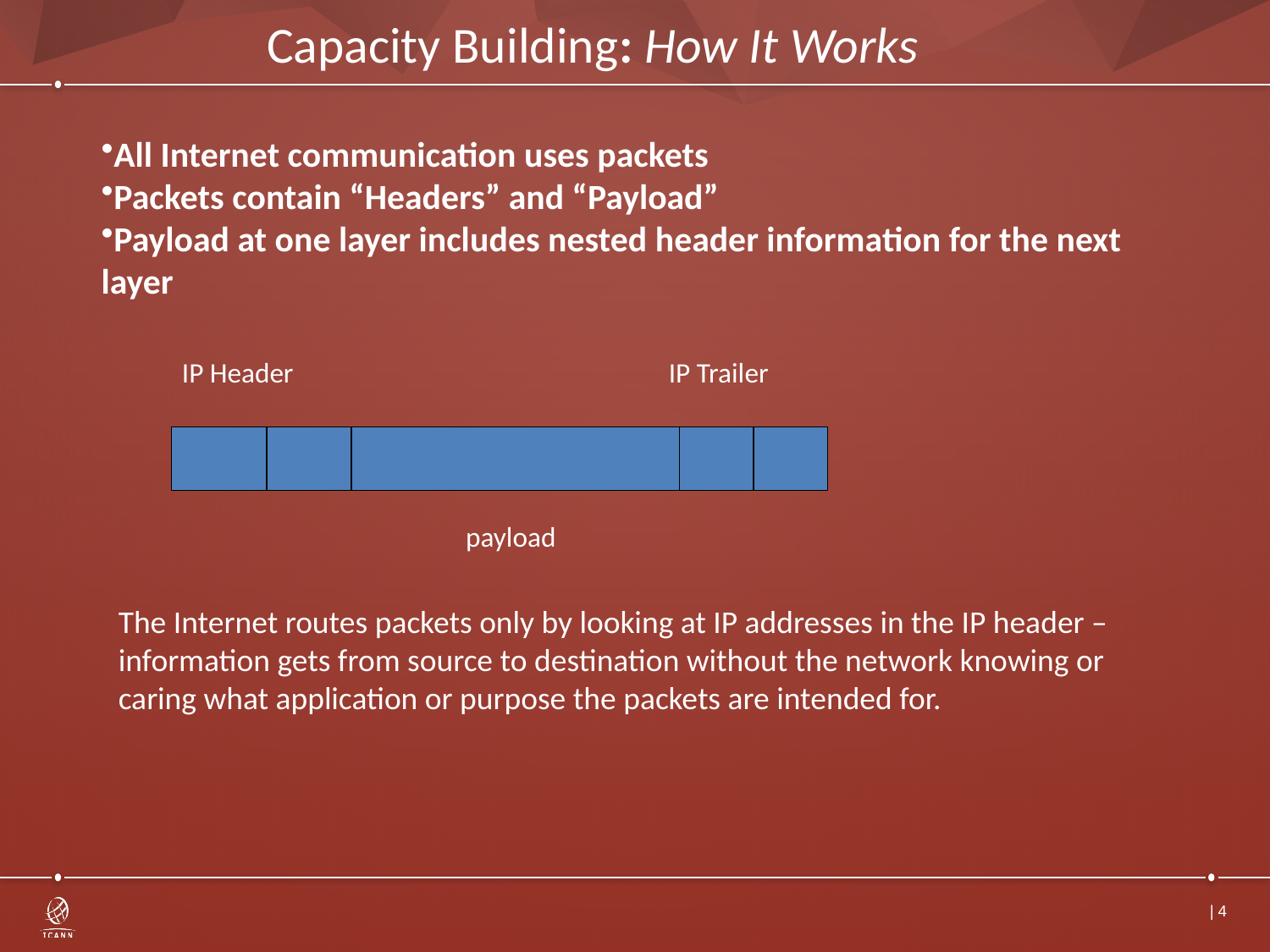

# Capacity Building: How It Works
All Internet communication uses packets
Packets contain “Headers” and “Payload”
Payload at one layer includes nested header information for the next layer

IP Header
IP Trailer

payload
The Internet routes packets only by looking at IP addresses in the IP header – information gets from source to destination without the network knowing or caring what application or purpose the packets are intended for.